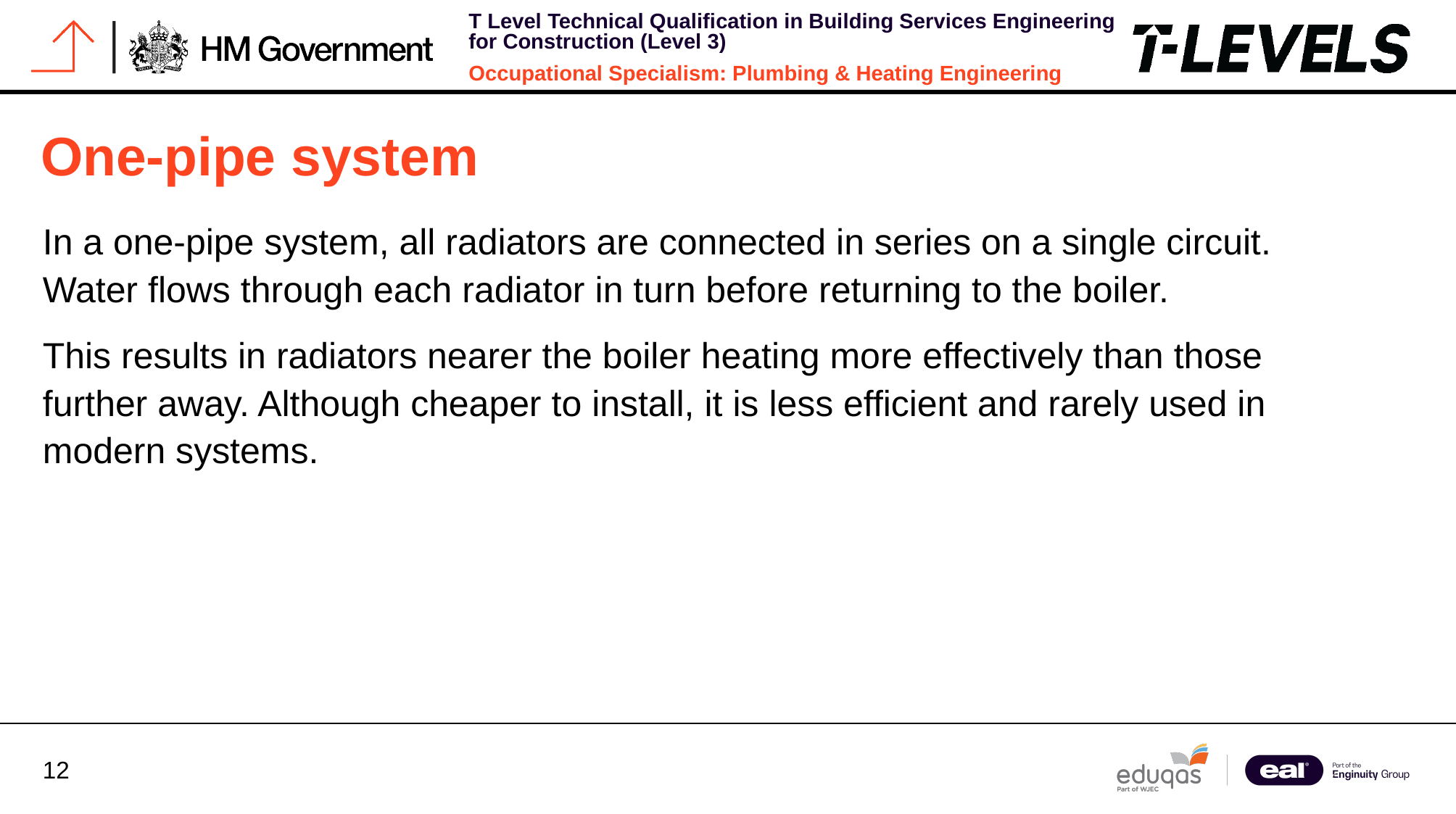

# One-pipe system
In a one-pipe system, all radiators are connected in series on a single circuit. Water flows through each radiator in turn before returning to the boiler.
This results in radiators nearer the boiler heating more effectively than those further away. Although cheaper to install, it is less efficient and rarely used in modern systems.